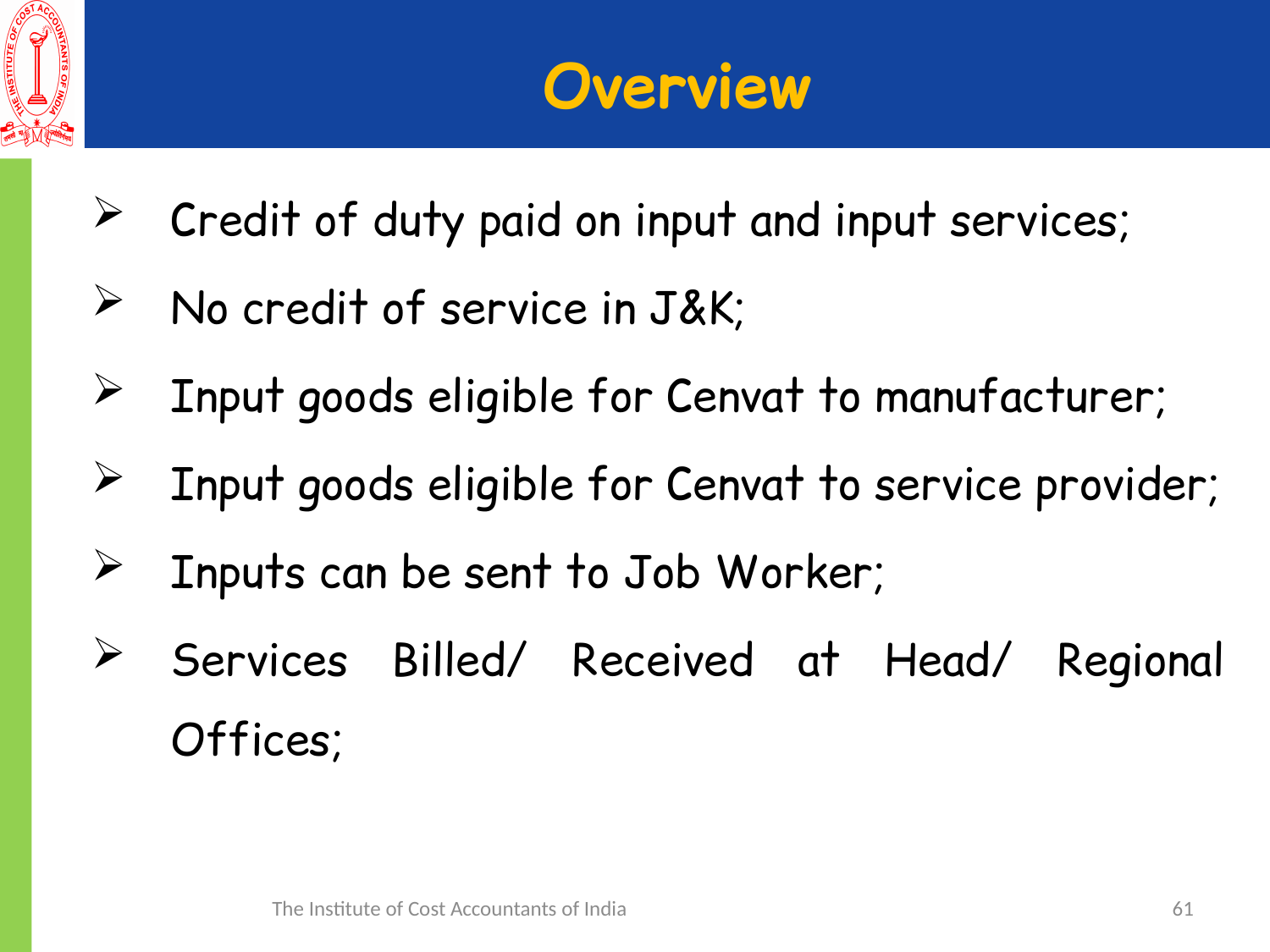

# Overview
Credit of duty paid on input and input services;
No credit of service in J&K;
Input goods eligible for Cenvat to manufacturer;
Input goods eligible for Cenvat to service provider;
Inputs can be sent to Job Worker;
Services Billed/ Received at Head/ Regional Offices;

The Institute of Cost Accountants of India
61